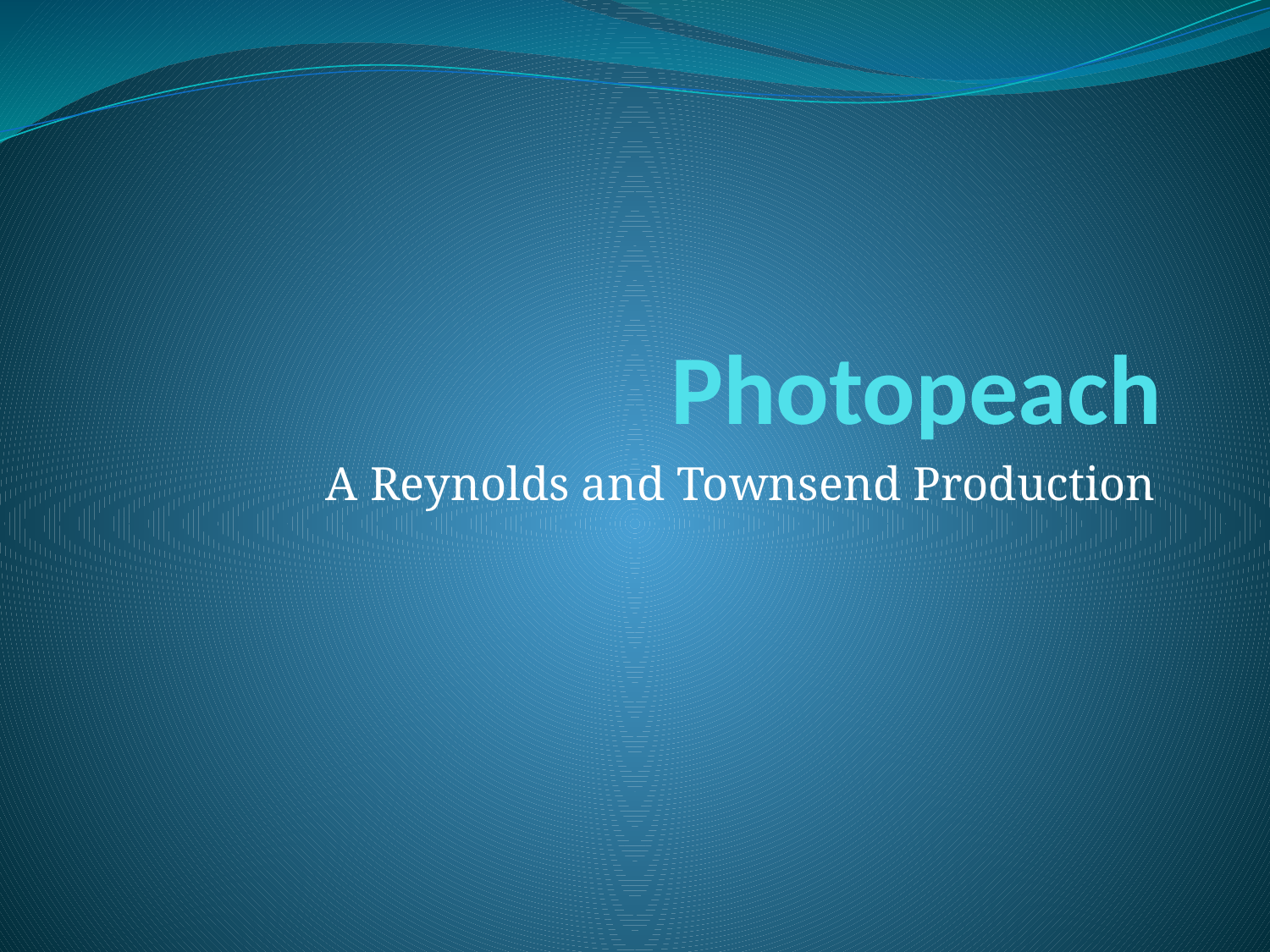

# Photopeach
A Reynolds and Townsend Production